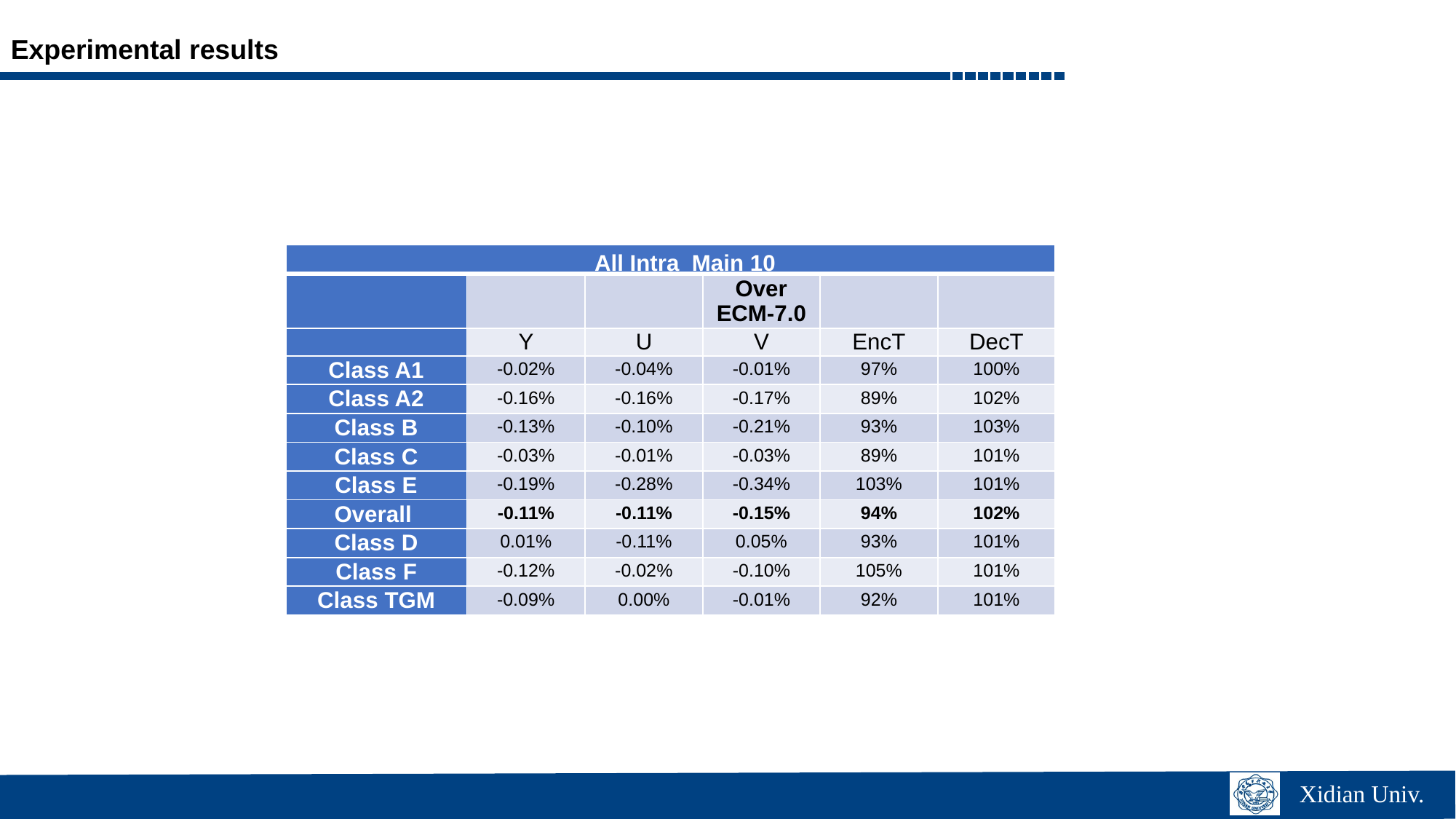

Experimental results

| All Intra Main 10 |  |  |  |  |  |
| --- | --- | --- | --- | --- | --- |
|  |  |  | Over ECM-7.0 |  |  |
|  | Y | U | V | EncT | DecT |
| Class A1 | -0.02% | -0.04% | -0.01% | 97% | 100% |
| Class A2 | -0.16% | -0.16% | -0.17% | 89% | 102% |
| Class B | -0.13% | -0.10% | -0.21% | 93% | 103% |
| Class C | -0.03% | -0.01% | -0.03% | 89% | 101% |
| Class E | -0.19% | -0.28% | -0.34% | 103% | 101% |
| Overall | -0.11% | -0.11% | -0.15% | 94% | 102% |
| Class D | 0.01% | -0.11% | 0.05% | 93% | 101% |
| Class F | -0.12% | -0.02% | -0.10% | 105% | 101% |
| Class TGM | -0.09% | 0.00% | -0.01% | 92% | 101% |